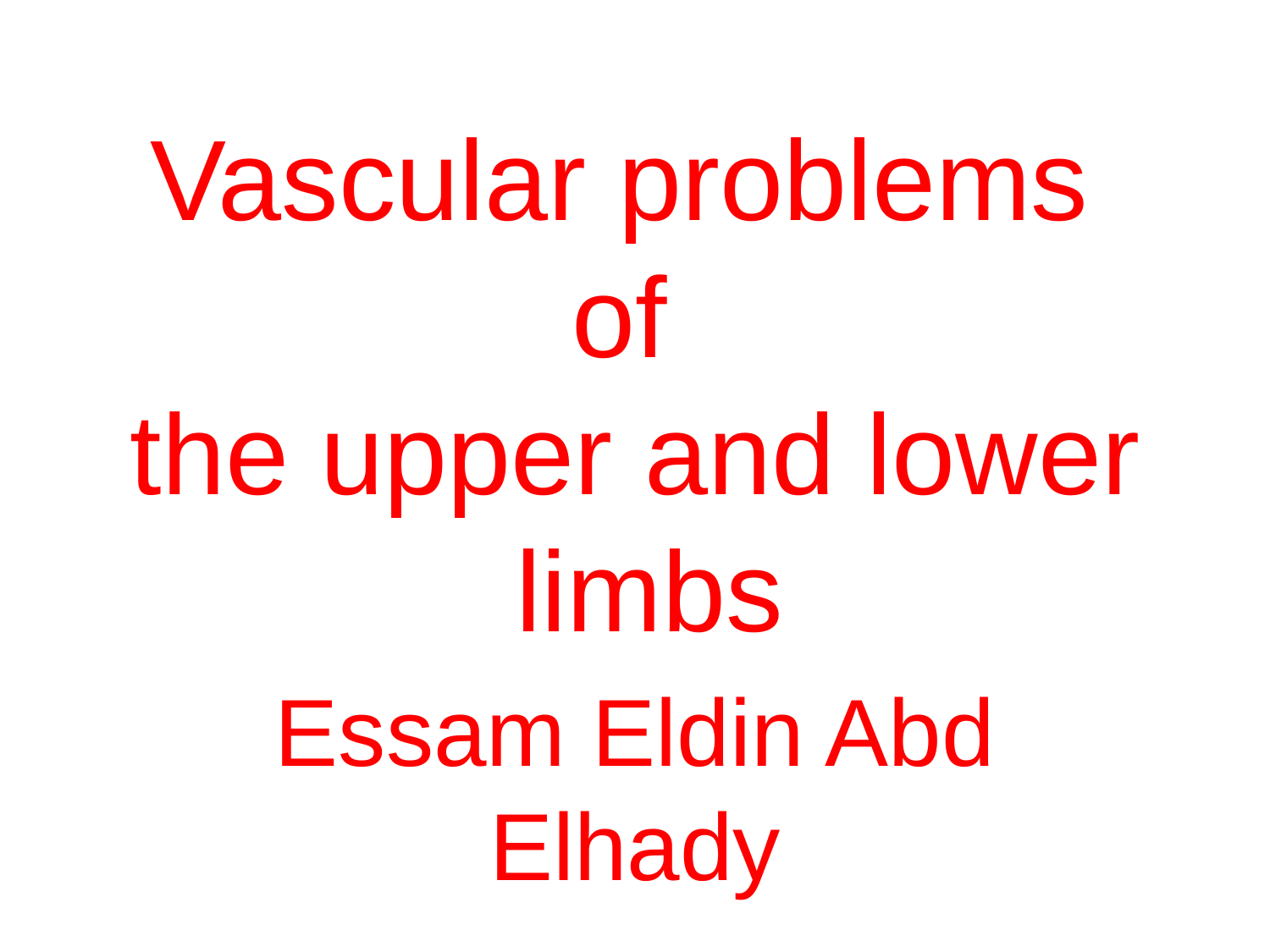

# Vascular problems of the upper and lower limbs
Essam Eldin Abd Elhady